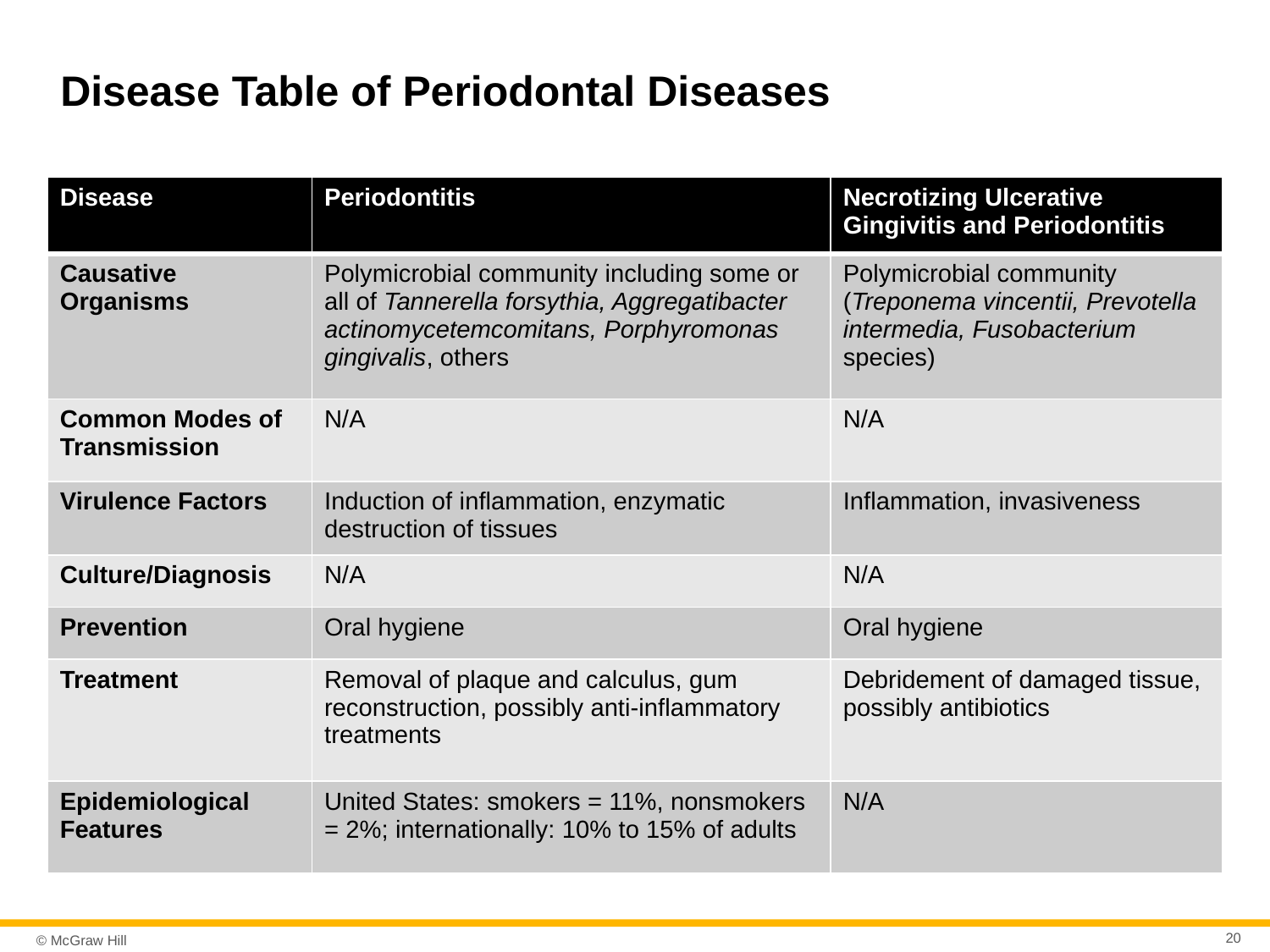

# Disease Table of Periodontal Diseases
| Disease | Periodontitis | Necrotizing Ulcerative Gingivitis and Periodontitis |
| --- | --- | --- |
| Causative Organisms | Polymicrobial community including some or all of Tannerella forsythia, Aggregatibacter actinomycetemcomitans, Porphyromonas gingivalis, others | Polymicrobial community (Treponema vincentii, Prevotella intermedia, Fusobacterium species) |
| Common Modes of Transmission | N/A | N/A |
| Virulence Factors | Induction of inflammation, enzymatic destruction of tissues | Inflammation, invasiveness |
| Culture/Diagnosis | N/A | N/A |
| Prevention | Oral hygiene | Oral hygiene |
| Treatment | Removal of plaque and calculus, gum reconstruction, possibly anti-inflammatory treatments | Debridement of damaged tissue, possibly antibiotics |
| Epidemiological Features | United States: smokers = 11%, nonsmokers = 2%; internationally: 10% to 15% of adults | N/A |